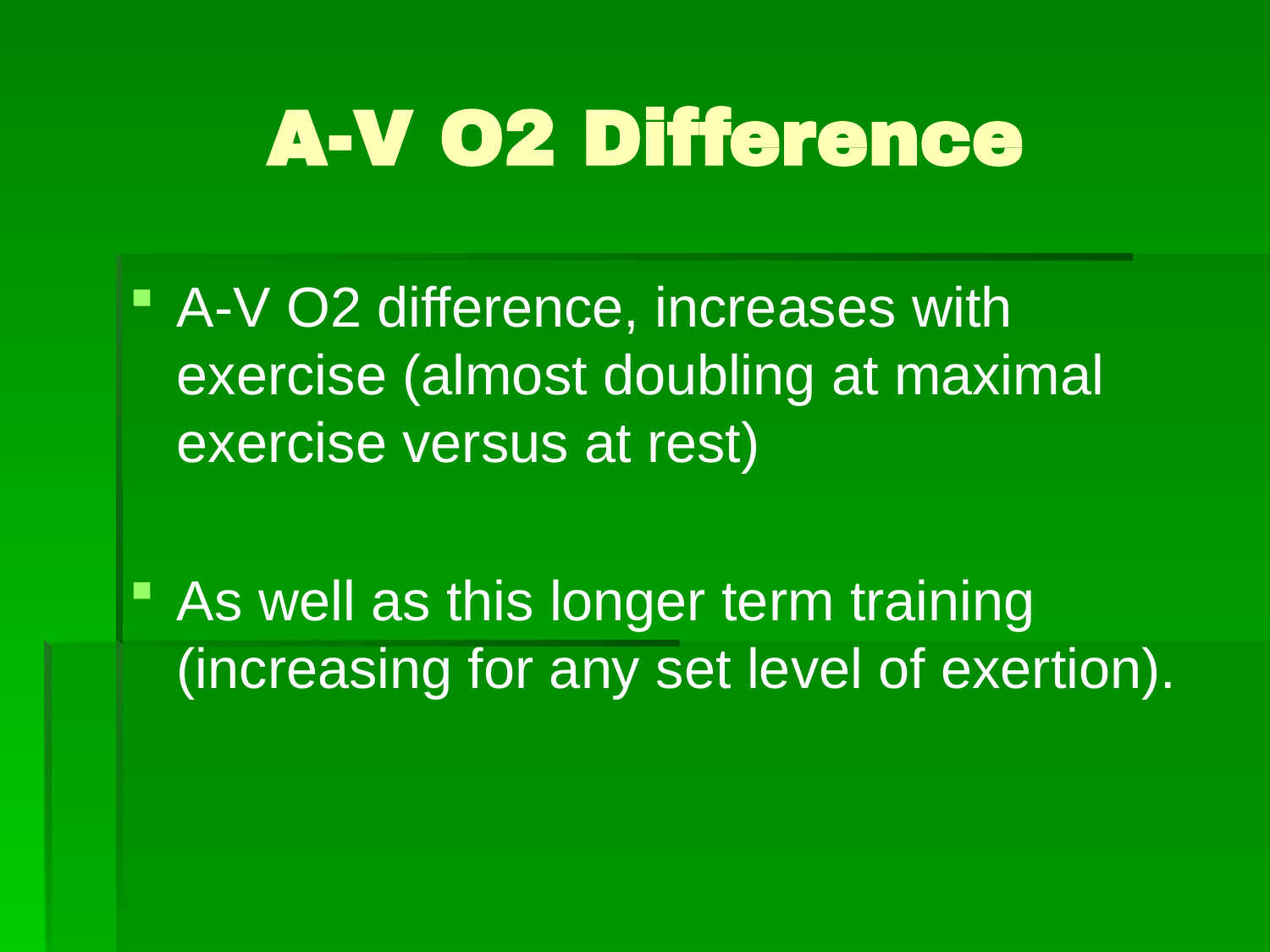

# A-V O2 Difference
A-V O2 difference, increases with exercise (almost doubling at maximal exercise versus at rest)

As well as this longer term training (increasing for any set level of exertion).